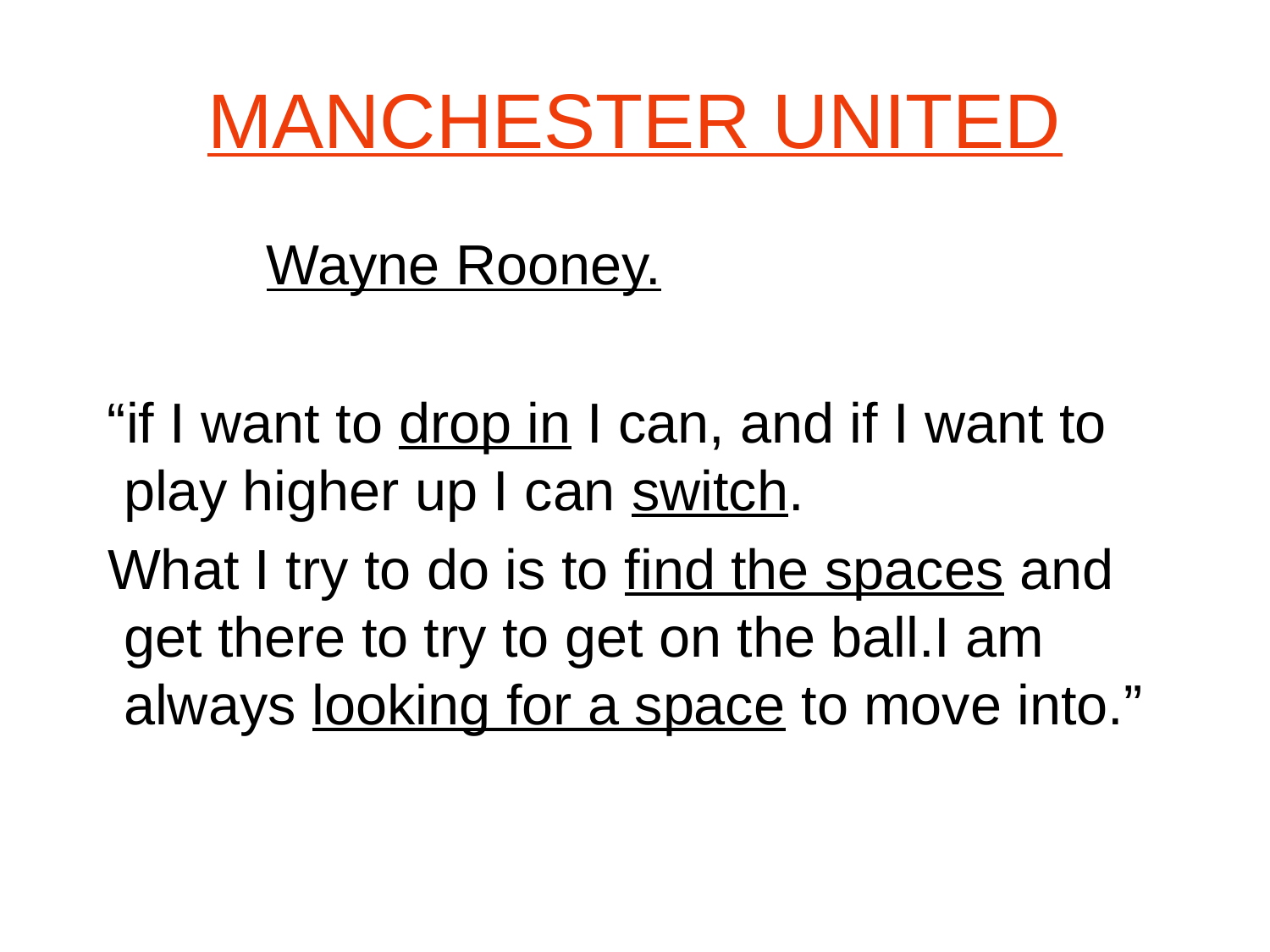

# MANCHESTER UNITED
         	 Wayne Rooney.

  “if I want to drop in I can, and if I want to play higher up I can switch.
  What I try to do is to find the spaces and get there to try to get on the ball.I am always looking for a space to move into.”